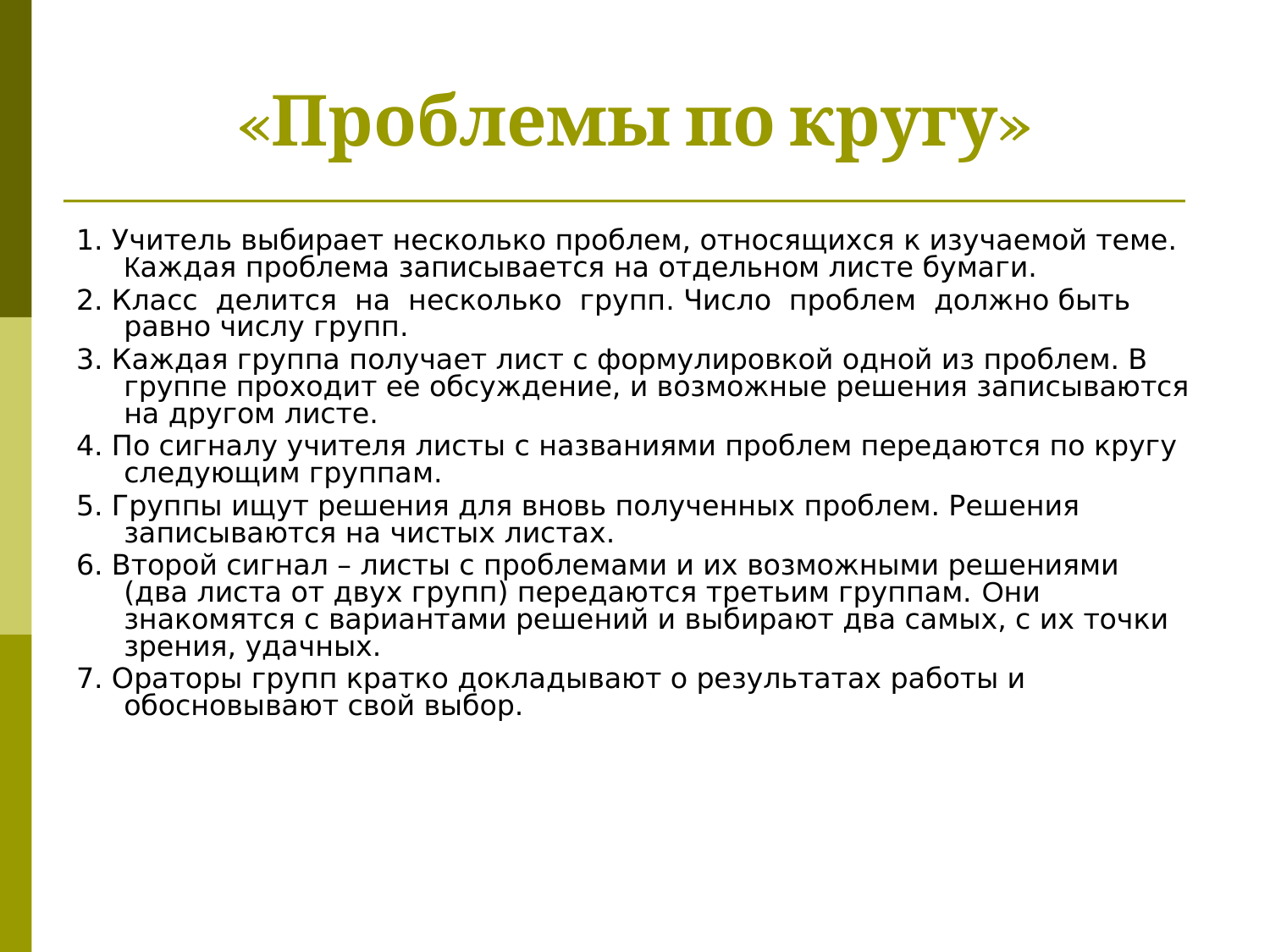

«Проблемы по кругу»
1. Учитель выбирает несколько проблем, относящихся к изучаемой теме. Каждая проблема записывается на отдельном листе бумаги.
2. Класс  делится  на  несколько  групп. Число  проблем  должно быть равно числу групп.
3. Каждая группа получает лист с формулировкой одной из проблем. В группе проходит ее обсуждение, и возможные решения записываются на другом листе.
4. По сигналу учителя листы с названиями проблем передаются по кругу следующим группам.
5. Группы ищут решения для вновь полученных проблем. Решения записываются на чистых листах.
6. Второй сигнал – листы с проблемами и их возможными решениями (два листа от двух групп) передаются третьим группам. Они знакомятся с вариантами решений и выбирают два самых, с их точки зрения, удачных.
7. Ораторы групп кратко докладывают о результатах работы и обосновывают свой выбор.